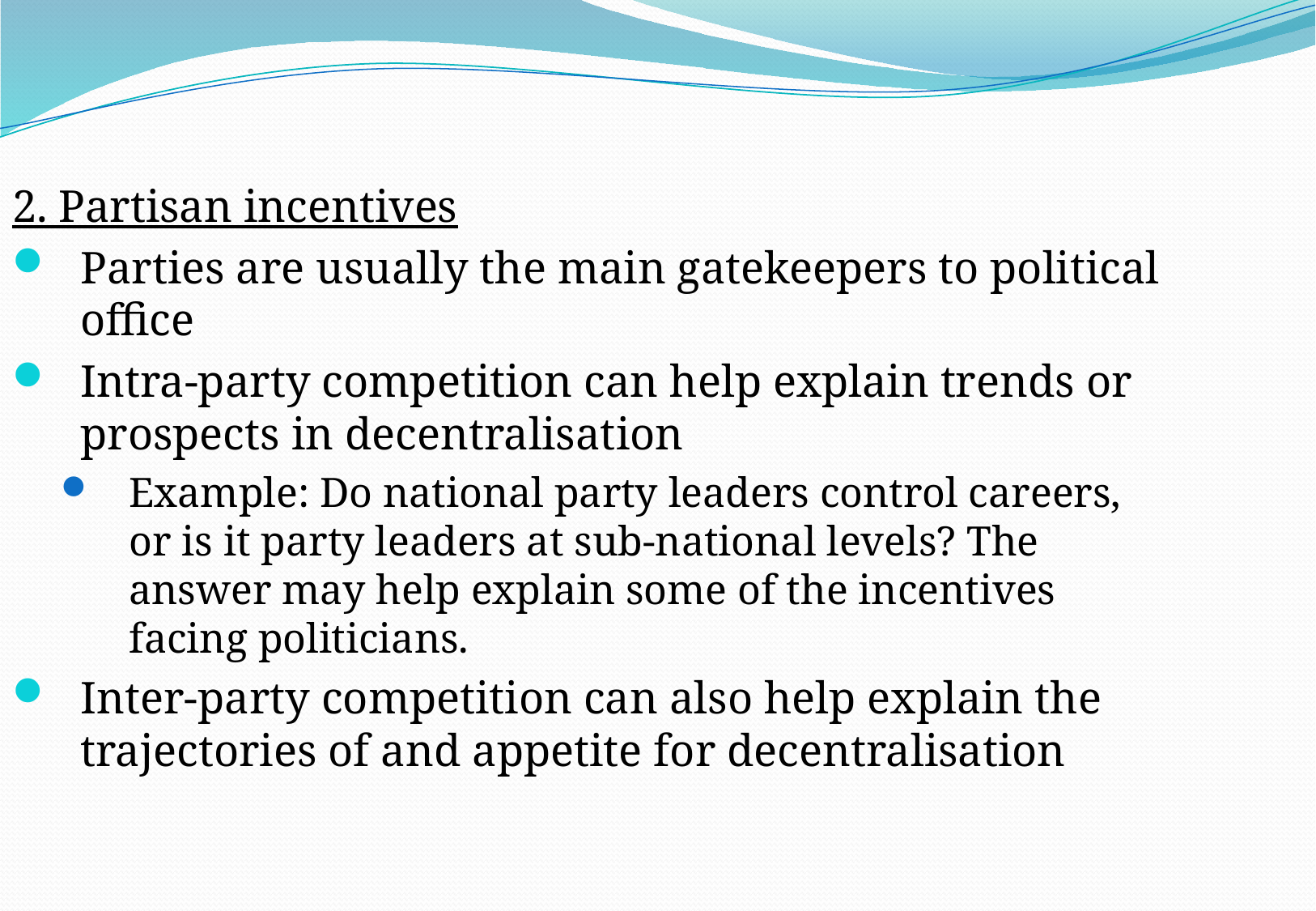

2. Partisan incentives
Parties are usually the main gatekeepers to political office
Intra-party competition can help explain trends or prospects in decentralisation
Example: Do national party leaders control careers, or is it party leaders at sub-national levels? The answer may help explain some of the incentives facing politicians.
Inter-party competition can also help explain the trajectories of and appetite for decentralisation